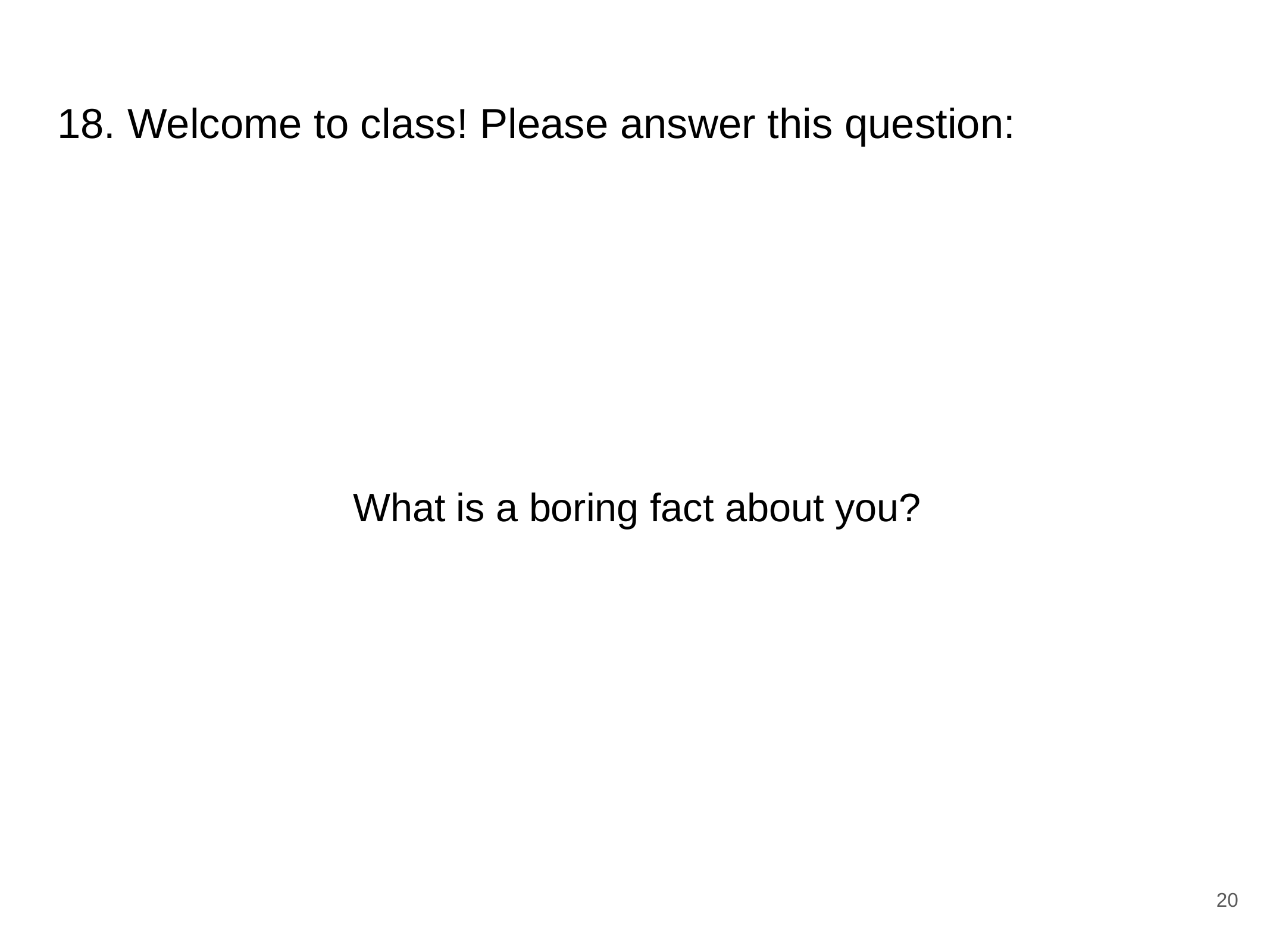

# 18. Welcome to class! Please answer this question:
What is a boring fact about you?

20